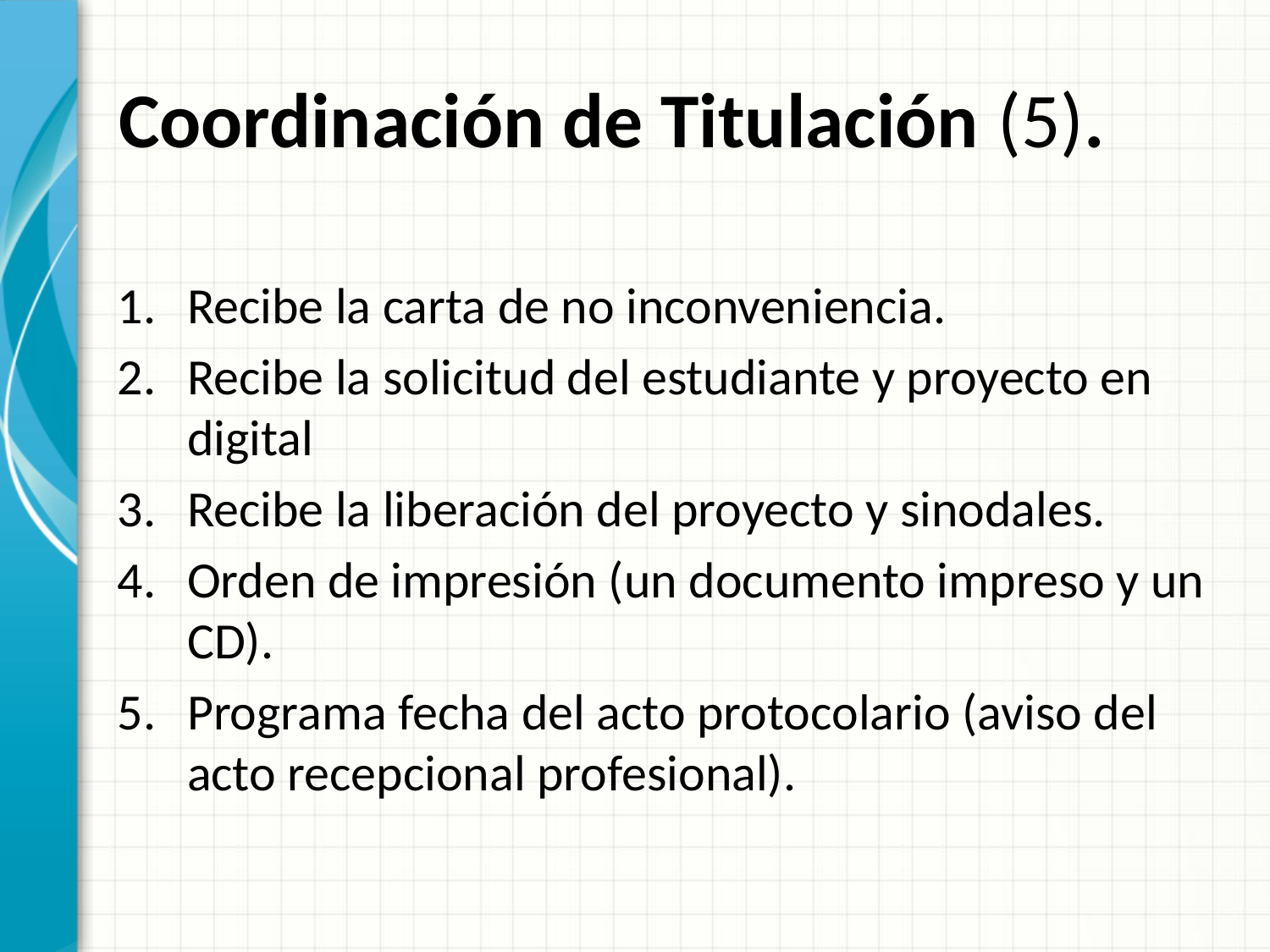

# Coordinación de Titulación (5).
Recibe la carta de no inconveniencia.
Recibe la solicitud del estudiante y proyecto en digital
Recibe la liberación del proyecto y sinodales.
Orden de impresión (un documento impreso y un CD).
Programa fecha del acto protocolario (aviso del acto recepcional profesional).